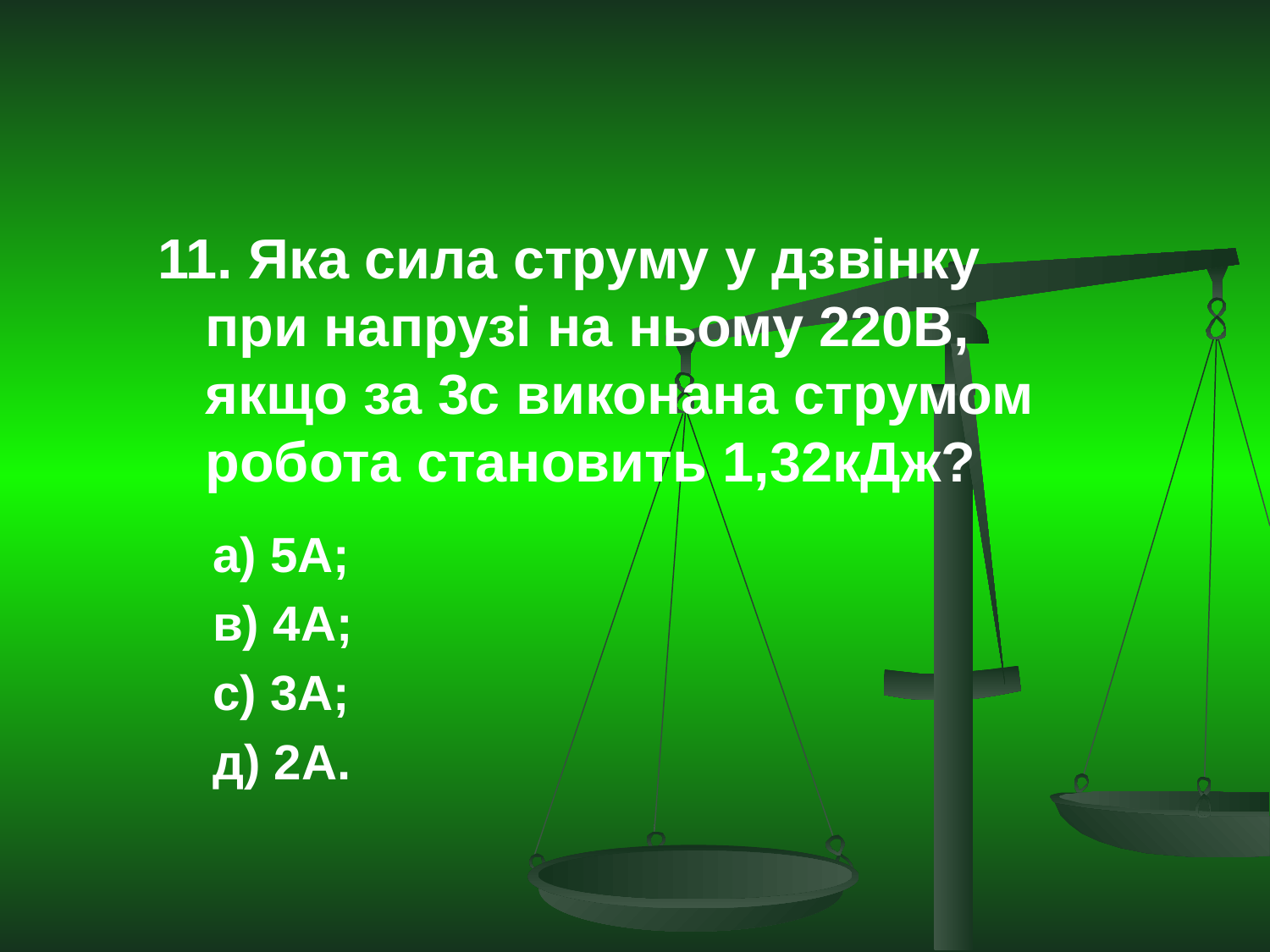

#
11. Яка сила струму у дзвінку при напрузі на ньому 220В, якщо за 3с виконана струмом робота становить 1,32кДж?

    а) 5А;
    в) 4А;
    с) 3А;
    д) 2А.